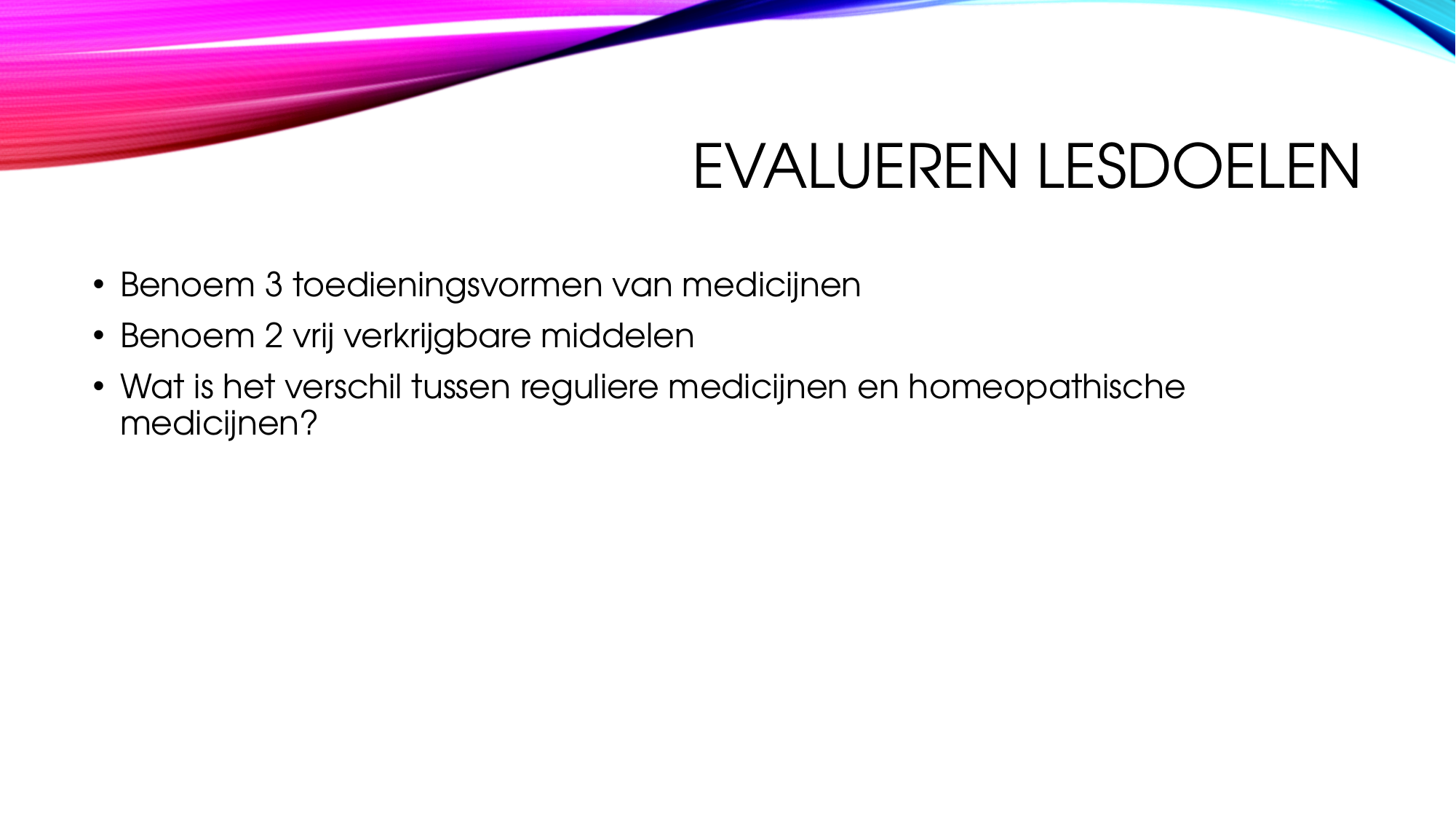

# Evalueren lesdoelen
Benoem 3 toedieningsvormen van medicijnen
Benoem 2 vrij verkrijgbare middelen
Wat is het verschil tussen reguliere medicijnen en homeopathische medicijnen?